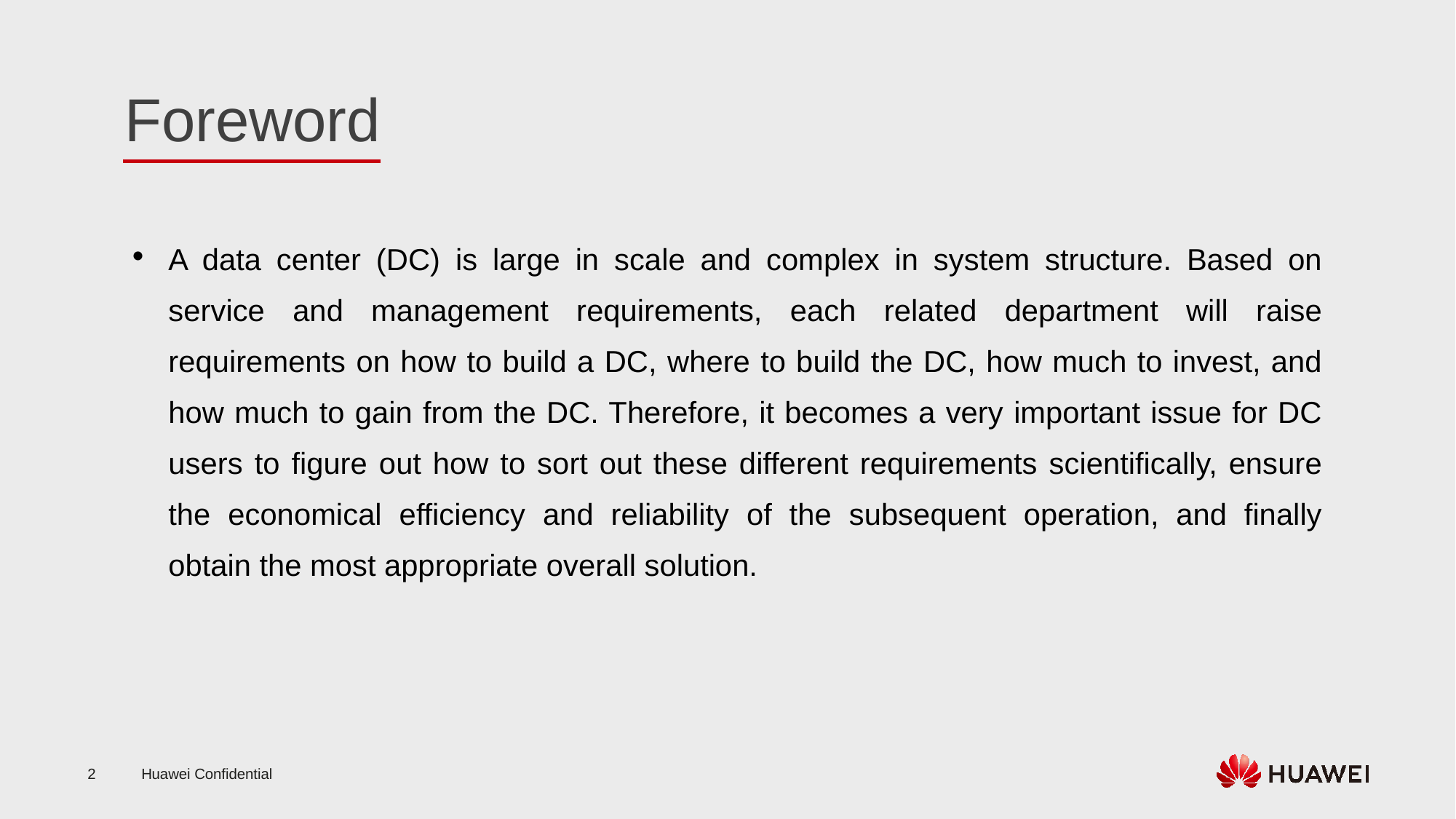

A data center (DC) is large in scale and complex in system structure. Based on service and management requirements, each related department will raise requirements on how to build a DC, where to build the DC, how much to invest, and how much to gain from the DC. Therefore, it becomes a very important issue for DC users to figure out how to sort out these different requirements scientifically, ensure the economical efficiency and reliability of the subsequent operation, and finally obtain the most appropriate overall solution.